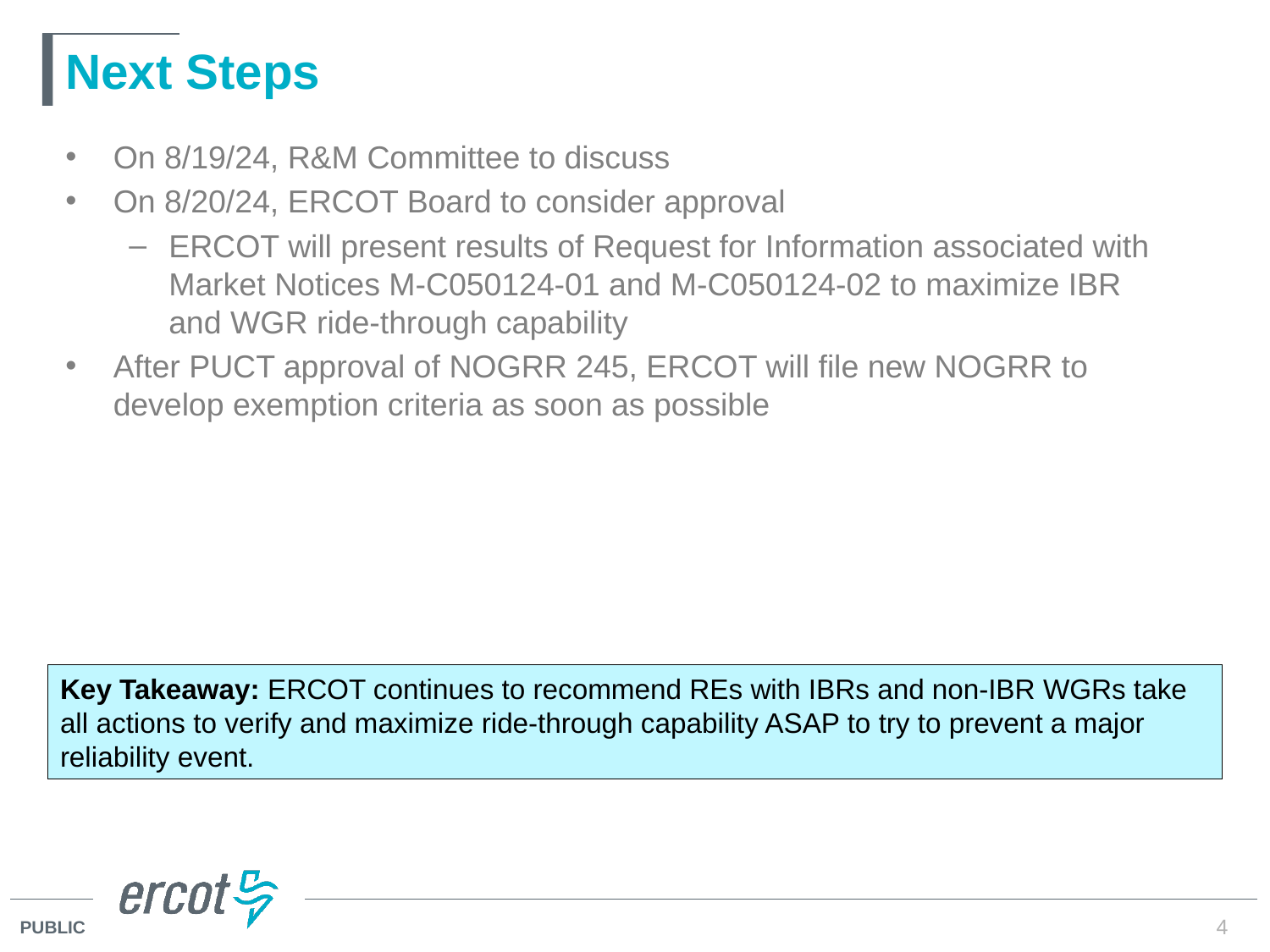

# Next Steps
On 8/19/24, R&M Committee to discuss
On 8/20/24, ERCOT Board to consider approval
ERCOT will present results of Request for Information associated with Market Notices M-C050124-01 and M-C050124-02 to maximize IBR and WGR ride-through capability
After PUCT approval of NOGRR 245, ERCOT will file new NOGRR to develop exemption criteria as soon as possible

Key Takeaway: ERCOT continues to recommend REs with IBRs and non-IBR WGRs take all actions to verify and maximize ride-through capability ASAP to try to prevent a major reliability event.
4